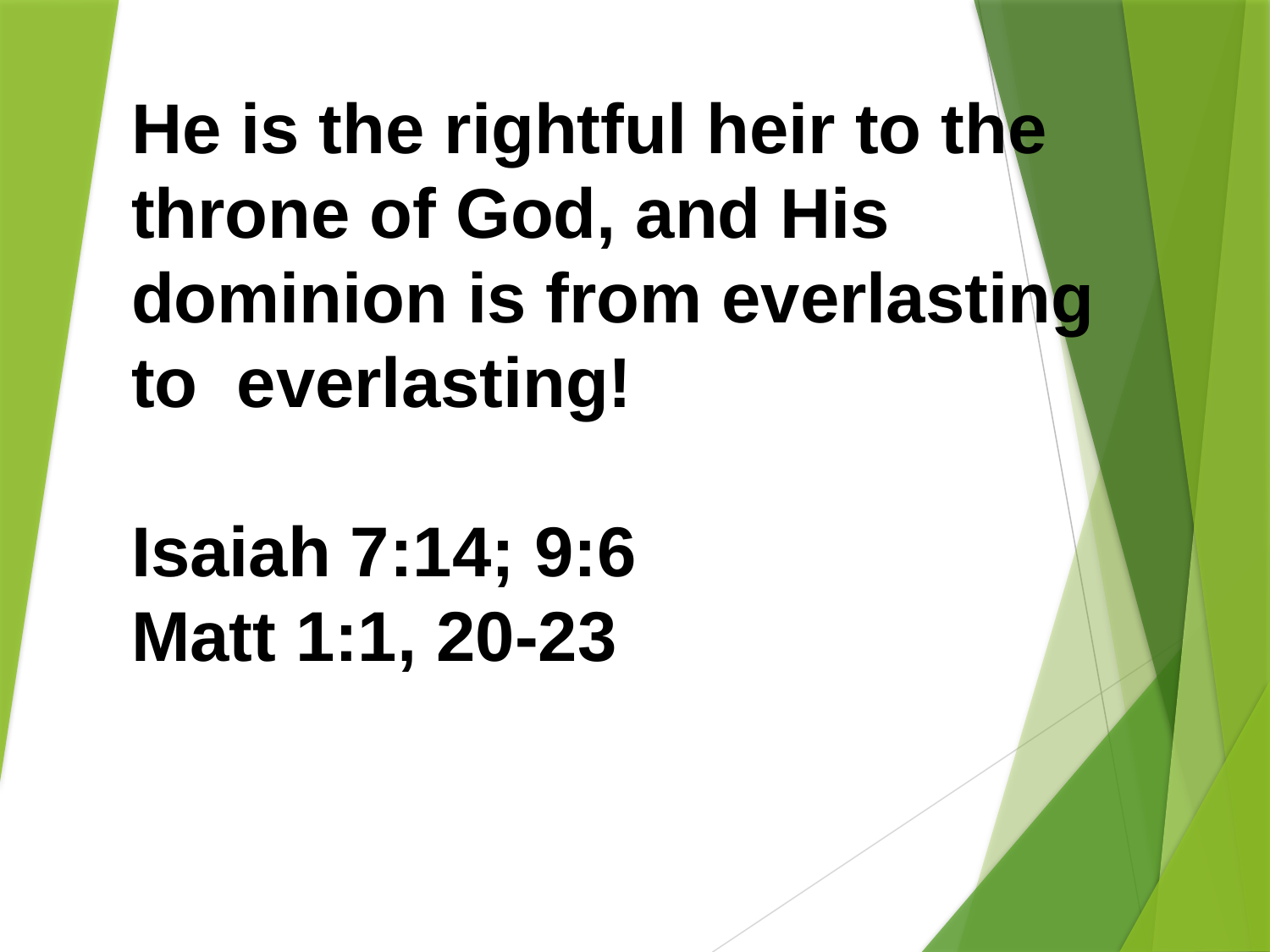

He is the rightful heir to the throne of God, and His dominion is from everlasting to  everlasting!

Isaiah 7:14; 9:6
Matt 1:1, 20-23